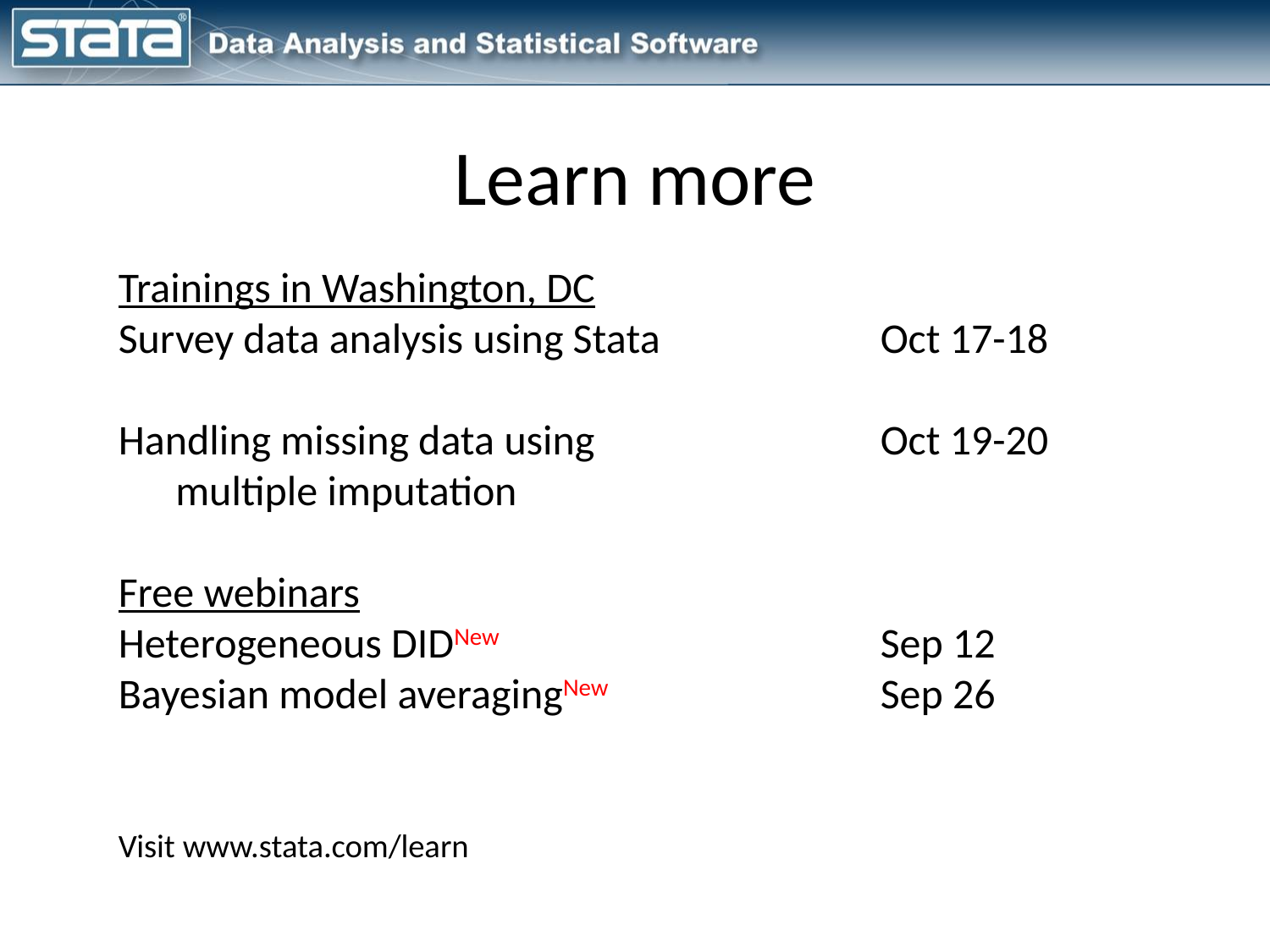

# Learn more
Trainings in Washington, DC
Survey data analysis using Stata		Oct 17-18
Handling missing data using 			Oct 19-20
      multiple imputation

Free webinars
Heterogeneous DIDNew			Sep 12
Bayesian model averagingNew			Sep 26

Visit www.stata.com/learn